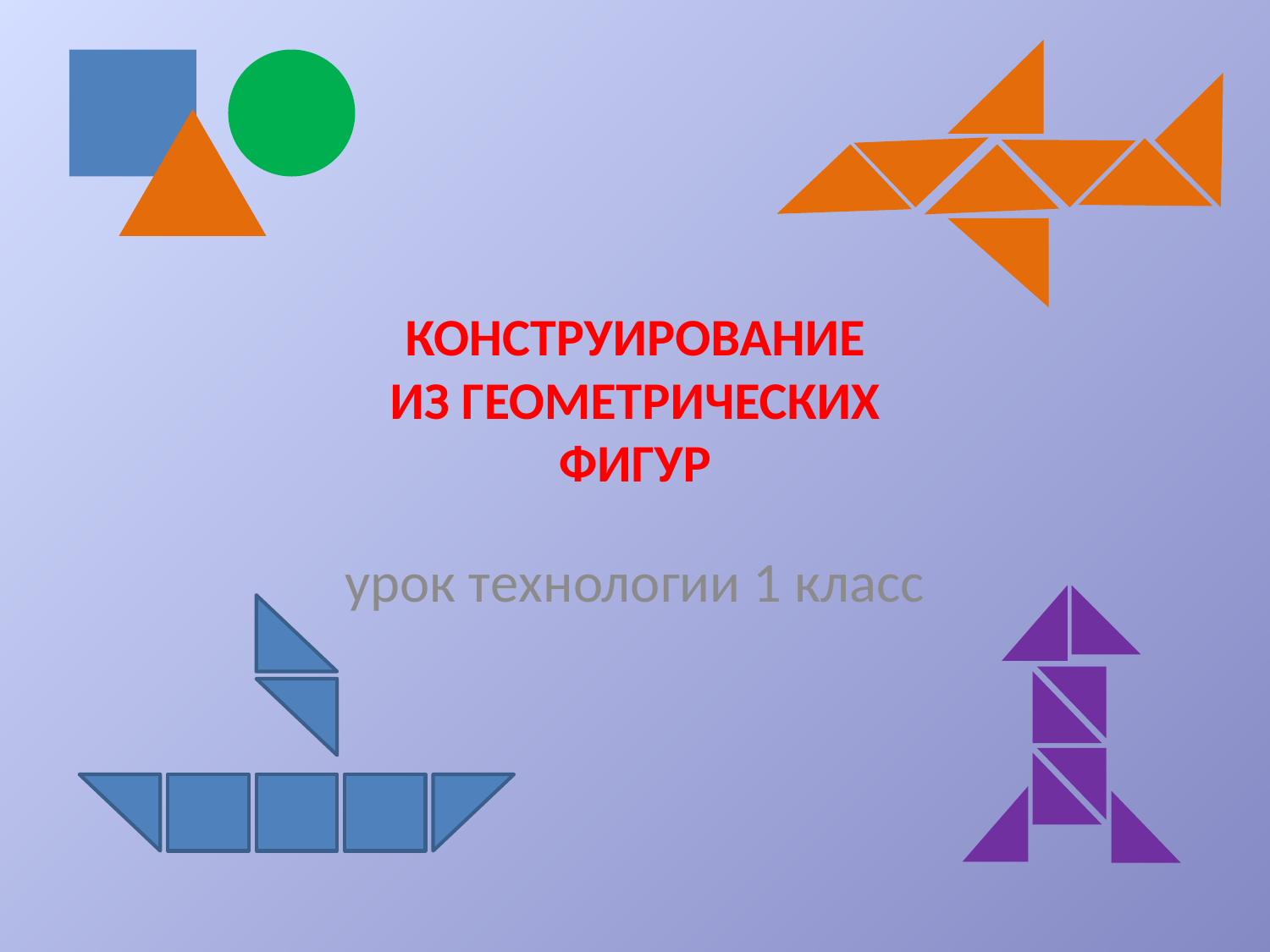

# КОНСТРУИРОВАНИЕ ИЗ ГЕОМЕТРИЧЕСКИХ ФИГУР
урок технологии 1 класс